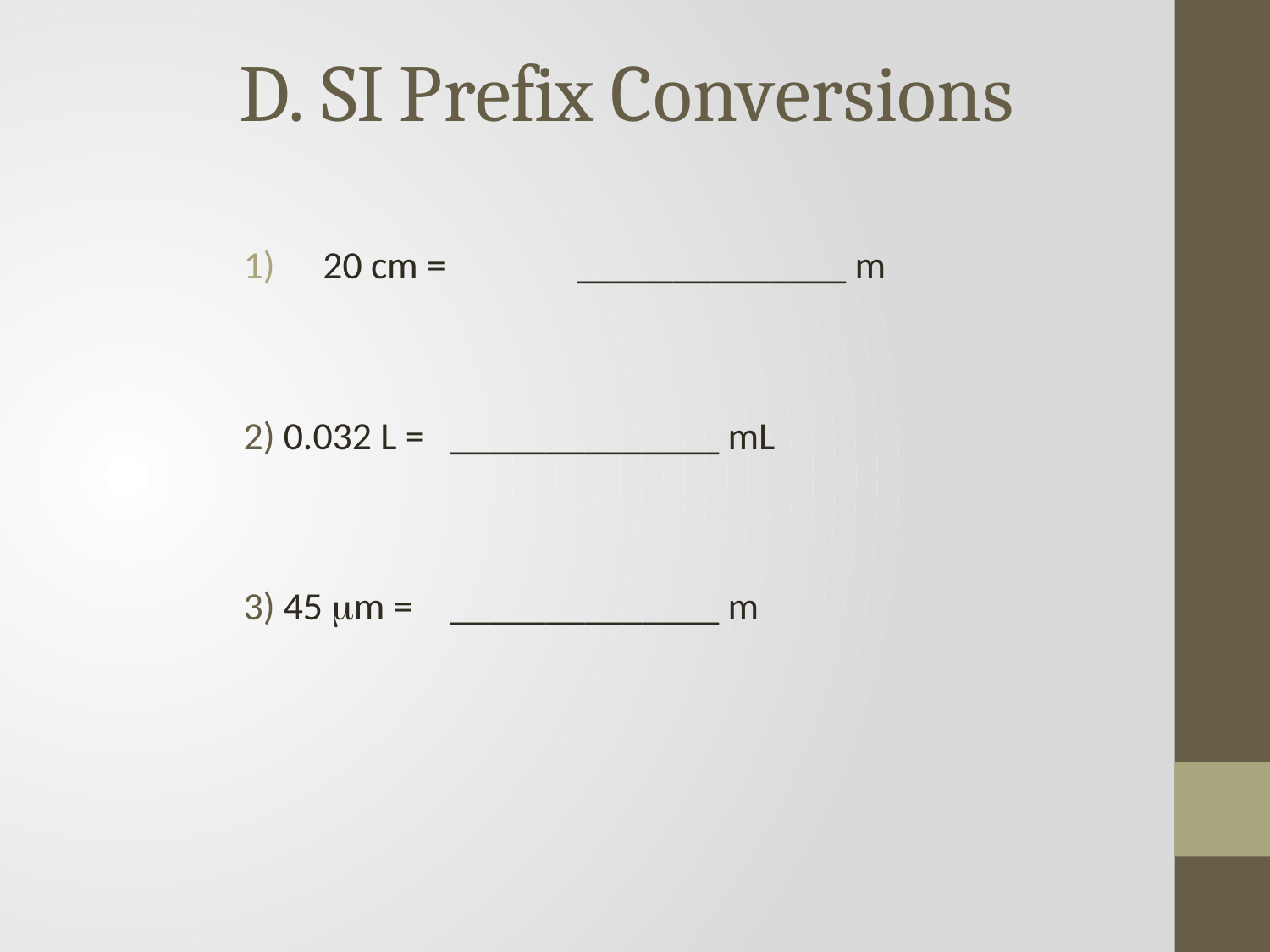

D. SI Prefix Conversions
20 cm = 	______________ m

2) 0.032 L = 	______________ mL

3) 45 μm = 	______________ m